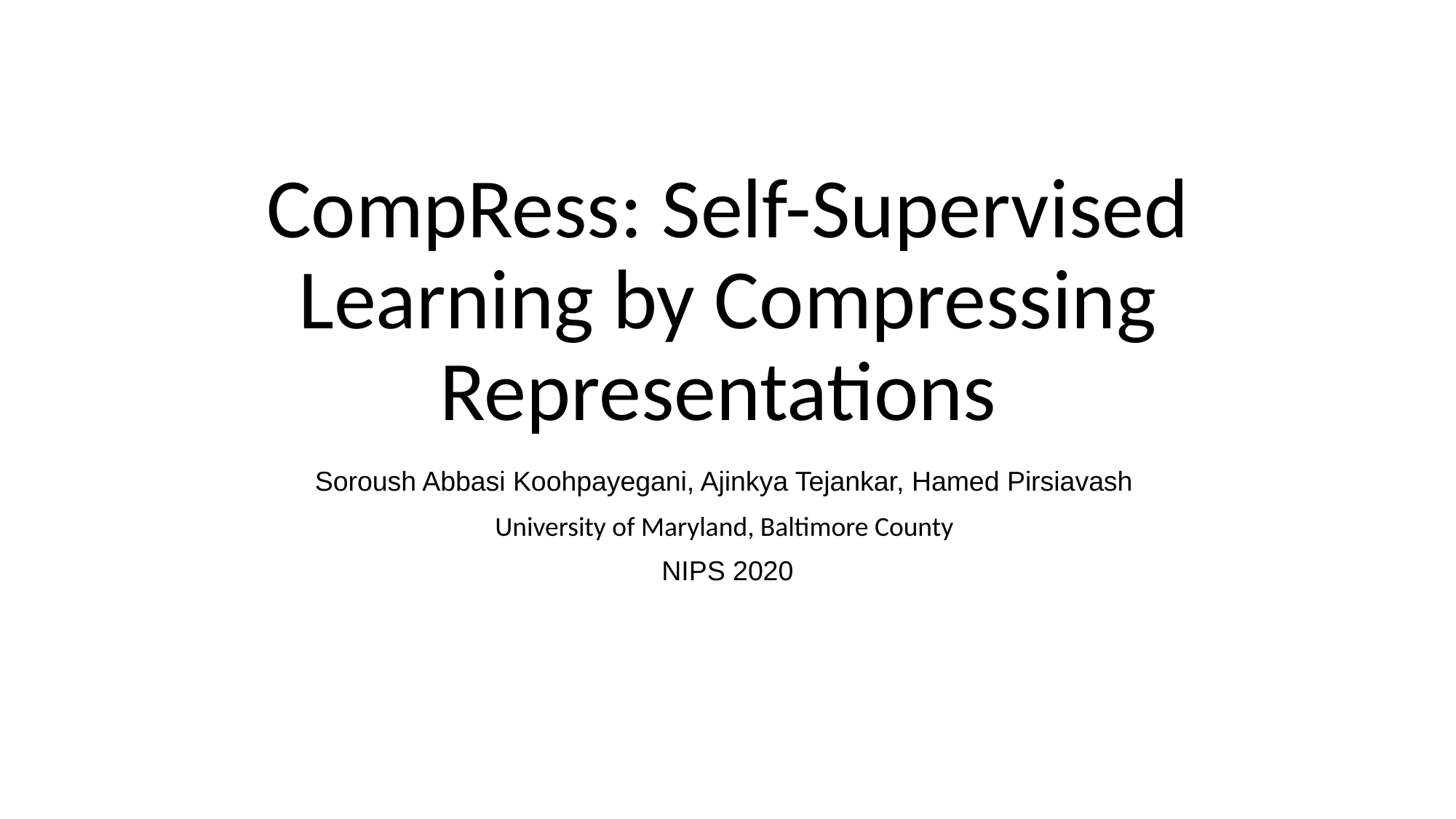

# CompRess: Self-Supervised Learning by Compressing Representations
Soroush Abbasi Koohpayegani, Ajinkya Tejankar, Hamed Pirsiavash
University of Maryland, Baltimore County
NIPS 2020